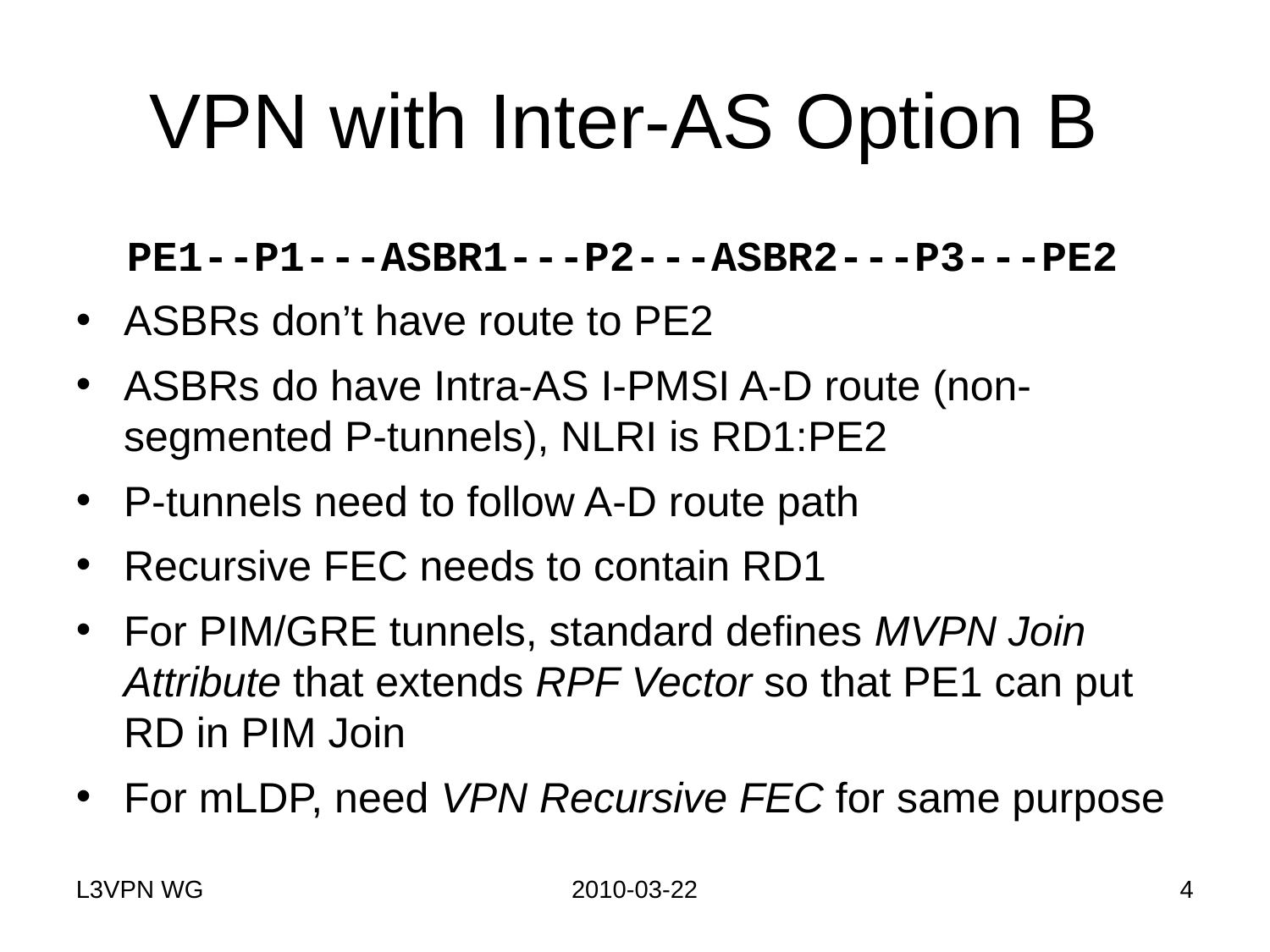

# VPN with Inter-AS Option B
  PE1--P1---ASBR1---P2---ASBR2---P3---PE2
ASBRs don’t have route to PE2
ASBRs do have Intra-AS I-PMSI A-D route (non-segmented P-tunnels), NLRI is RD1:PE2
P-tunnels need to follow A-D route path
Recursive FEC needs to contain RD1
For PIM/GRE tunnels, standard defines MVPN Join Attribute that extends RPF Vector so that PE1 can put RD in PIM Join
For mLDP, need VPN Recursive FEC for same purpose
L3VPN WG
2010-03-22
4